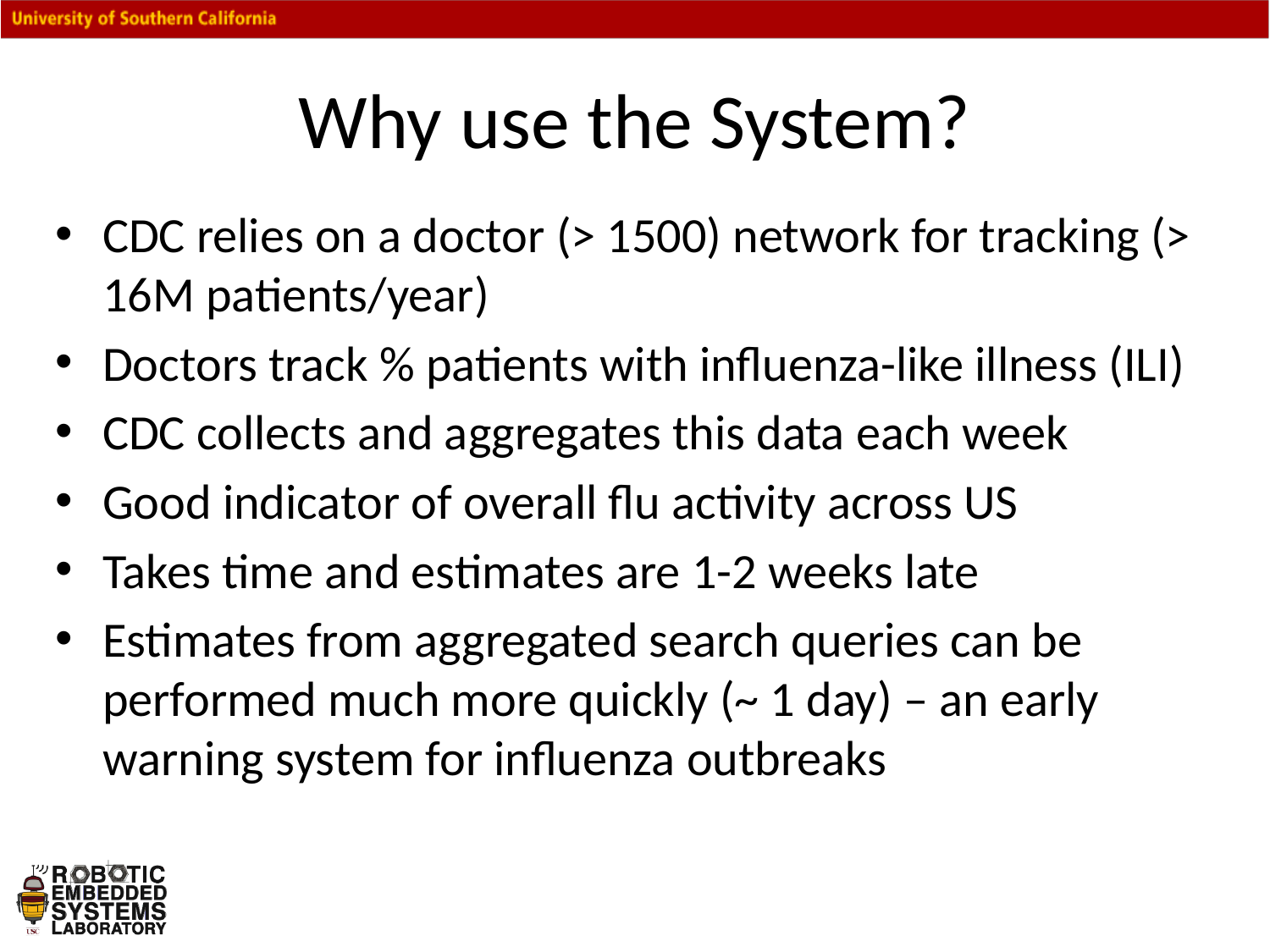

# Why use the System?
CDC relies on a doctor (> 1500) network for tracking (> 16M patients/year)
Doctors track % patients with influenza-like illness (ILI)
CDC collects and aggregates this data each week
Good indicator of overall flu activity across US
Takes time and estimates are 1-2 weeks late
Estimates from aggregated search queries can be performed much more quickly (~ 1 day) – an early warning system for influenza outbreaks